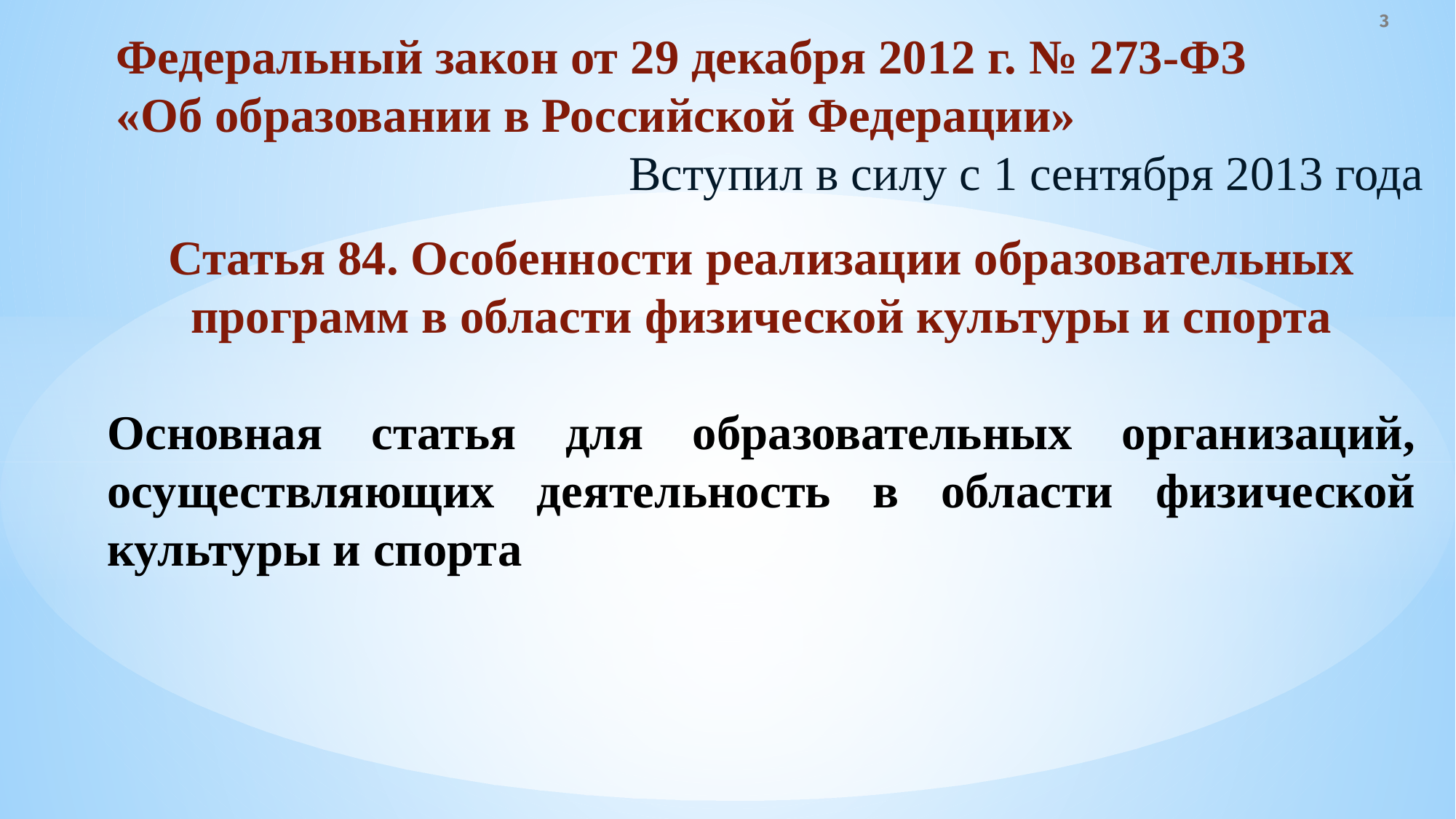

3
Федеральный закон от 29 декабря 2012 г. № 273-ФЗ
«Об образовании в Российской Федерации»
Вступил в силу с 1 сентября 2013 года
# Статья 84. Особенности реализации образовательных программ в области физической культуры и спорта
Основная статья для образовательных организаций, осуществляющих деятельность в области физической культуры и спорта